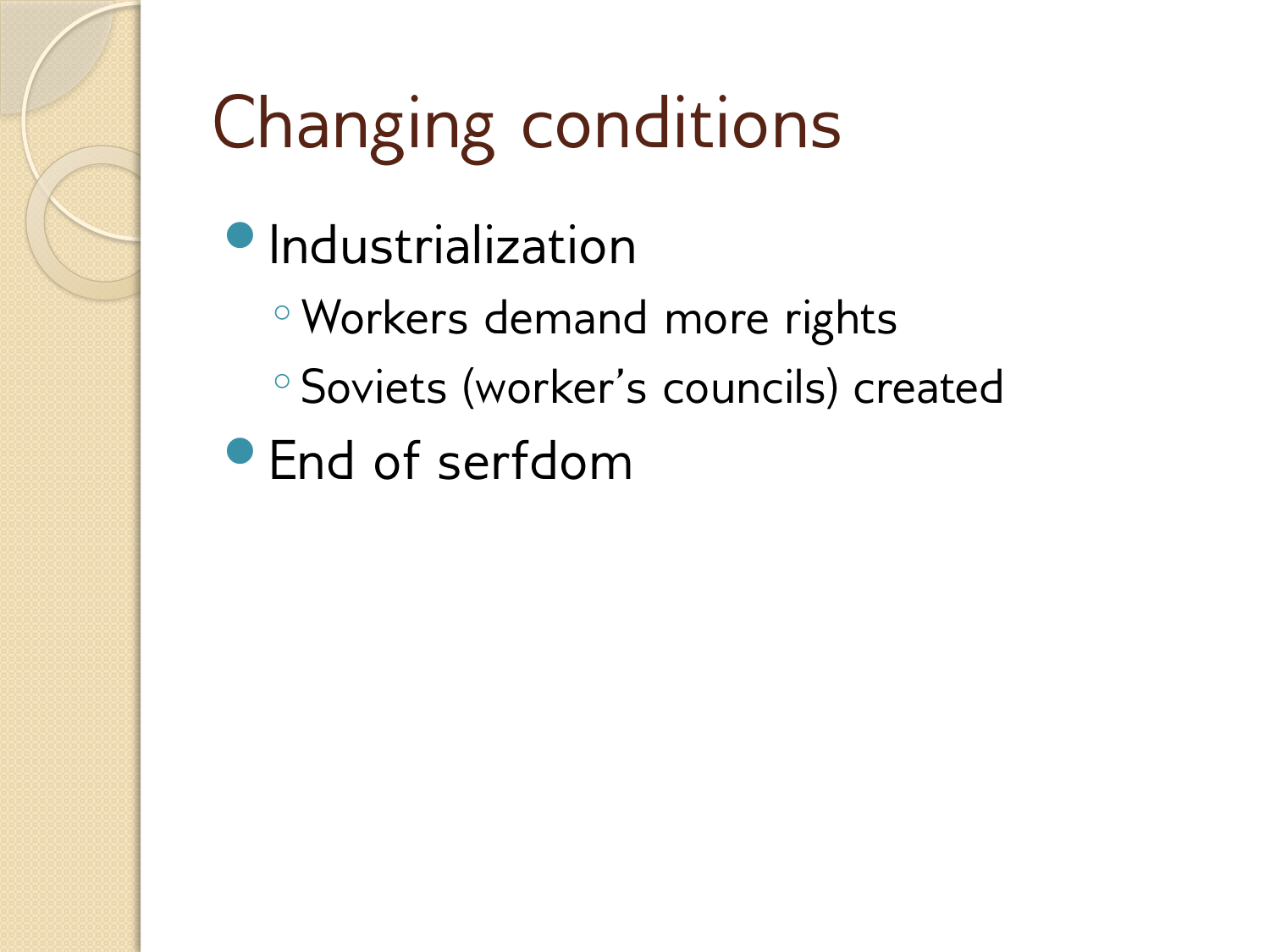

# Changing conditions
Industrialization
Workers demand more rights
Soviets (worker’s councils) created
End of serfdom